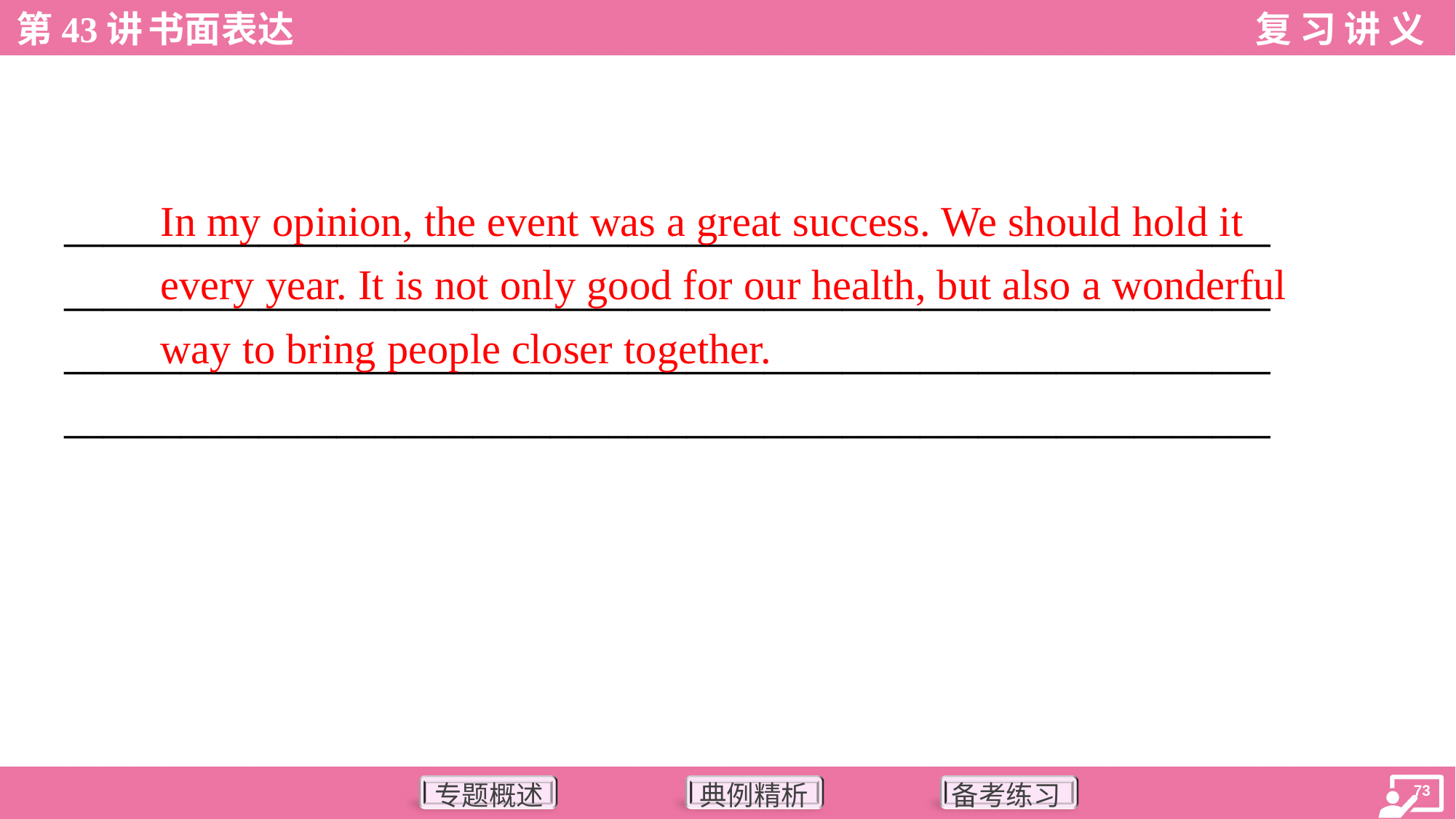

In my opinion, the event was a great success. We should hold it
every year. It is not only good for our health, but also a wonderful
way to bring people closer together.
______________________________________________________________
______________________________________________________________
______________________________________________________________
______________________________________________________________